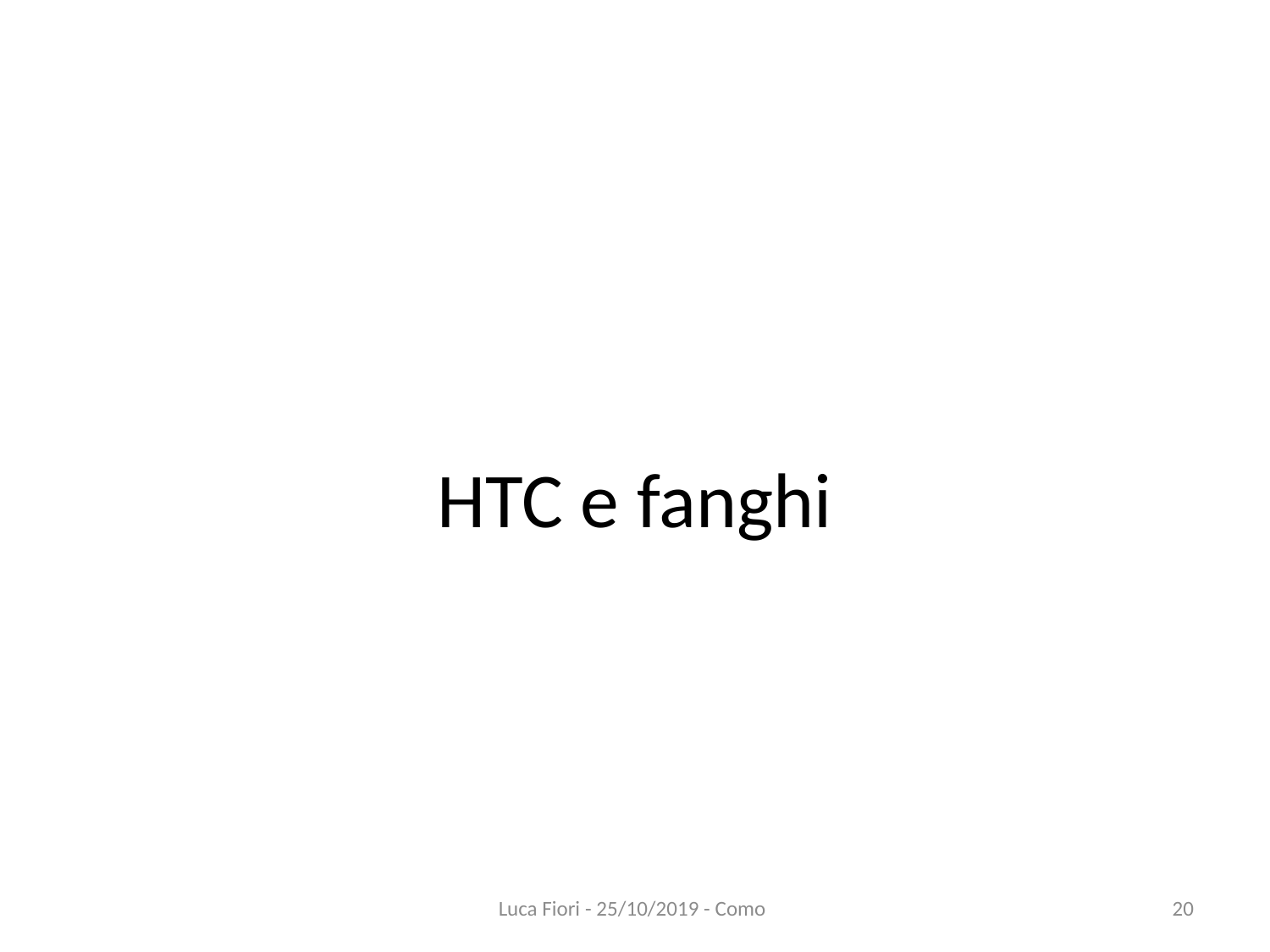

# HTC e fanghi
Luca Fiori - 25/10/2019 - Como
20